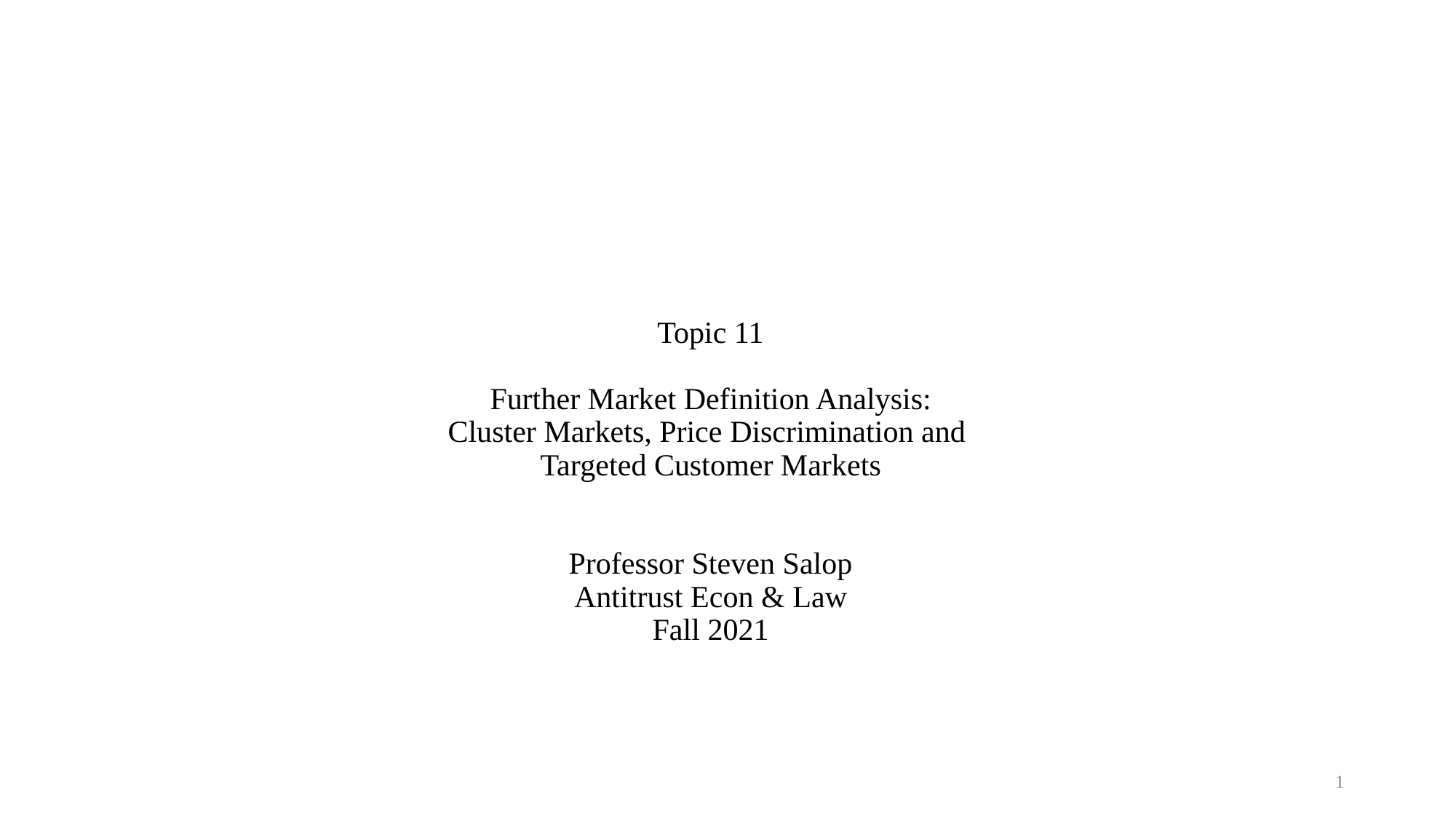

# Topic 11 Further Market Definition Analysis: Cluster Markets, Price Discrimination and Targeted Customer Markets Professor Steven Salop Antitrust Econ & Law Fall 2021

1